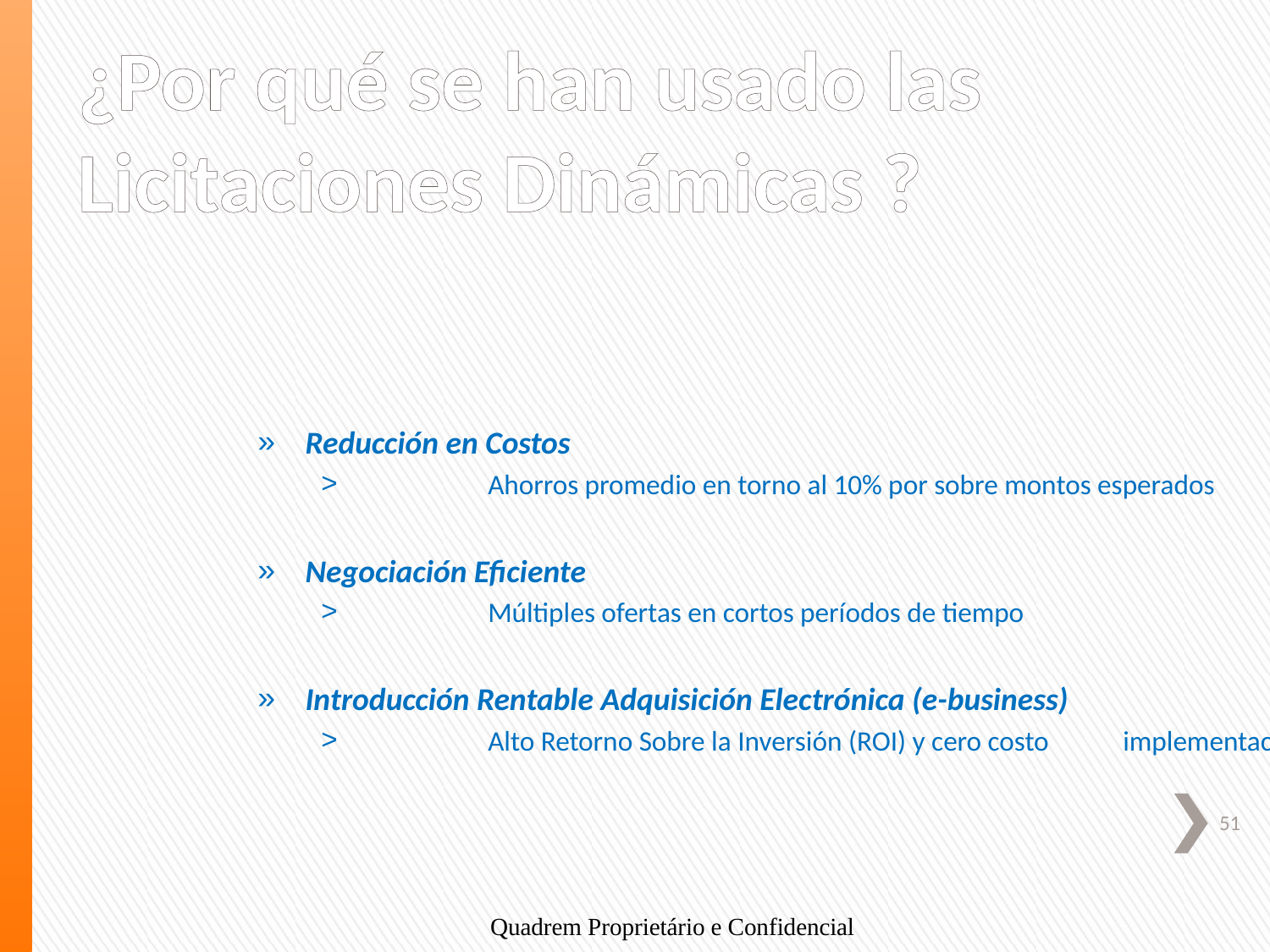

# ¿Por qué se han usado las Licitaciones Dinámicas ?
Reducción en Costos
	Ahorros promedio en torno al 10% por sobre montos esperados

Negociación Eficiente
	Múltiples ofertas en cortos períodos de tiempo

Introducción Rentable Adquisición Electrónica (e-business)
	Alto Retorno Sobre la Inversión (ROI) y cero costo 	implementación
Quadrem Proprietário e Confidencial
51